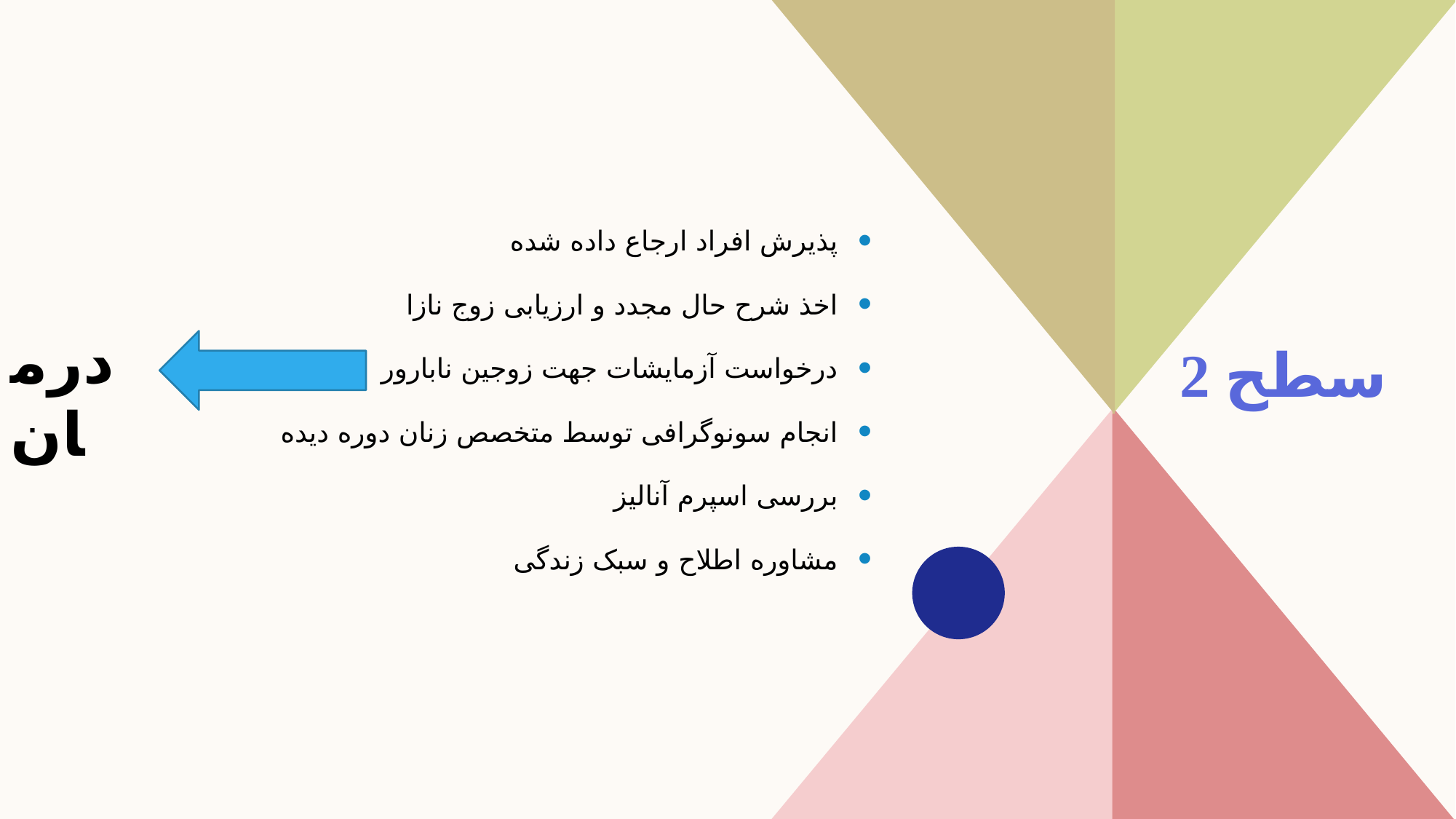

پذیرش افراد ارجاع داده شده
اخذ شرح حال مجدد و ارزیابی زوج نازا
درخواست آزمایشات جهت زوجین نابارور
انجام سونوگرافی توسط متخصص زنان دوره دیده
بررسی اسپرم آنالیز
مشاوره اطلاح و سبک زندگی

درمان

سطح 2